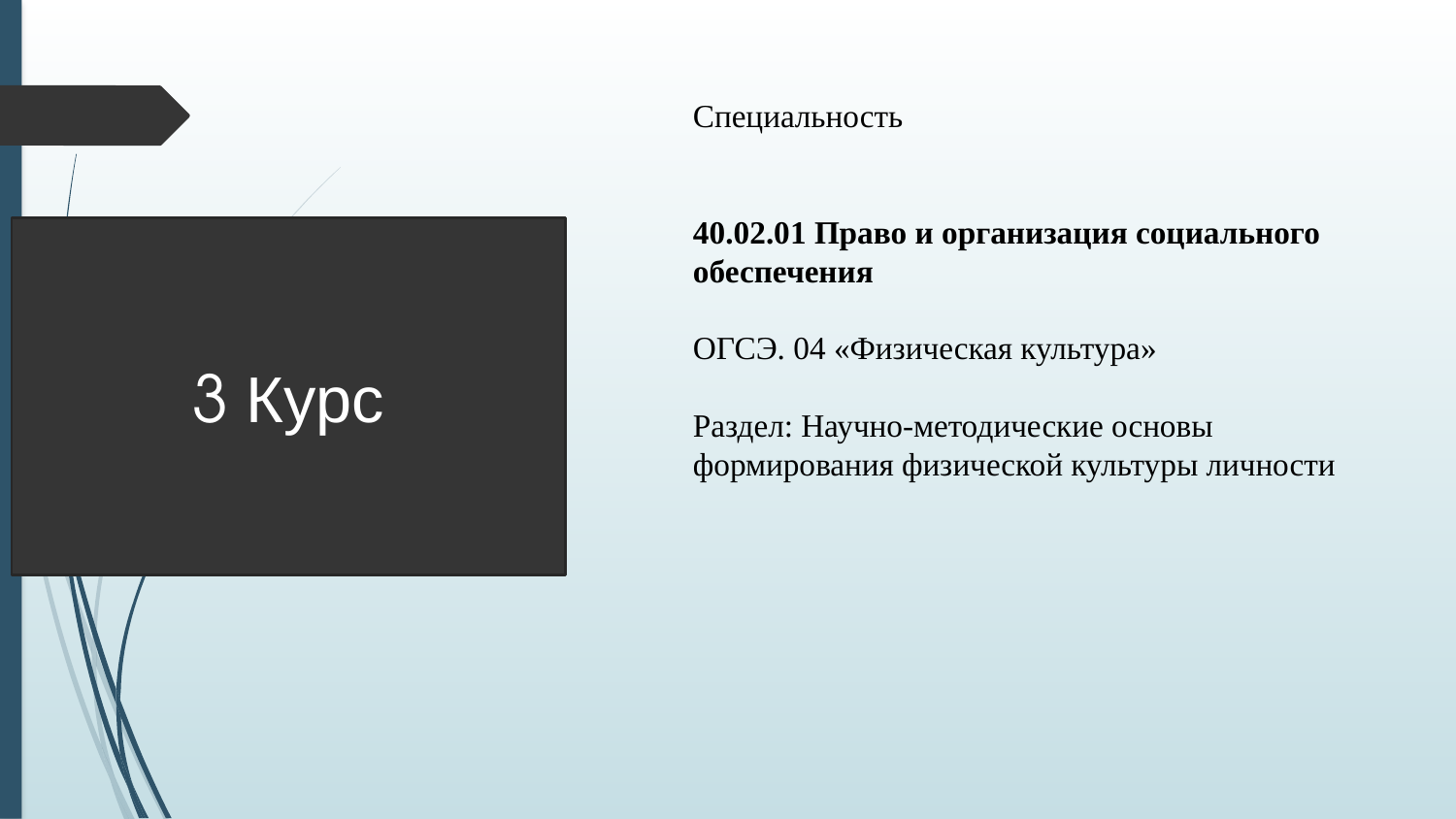

Специальность

40.02.01 Право и организация социального обеспечения

ОГСЭ. 04 «Физическая культура»

Раздел: Научно-методические основы формирования физической культуры личности
3 Курс